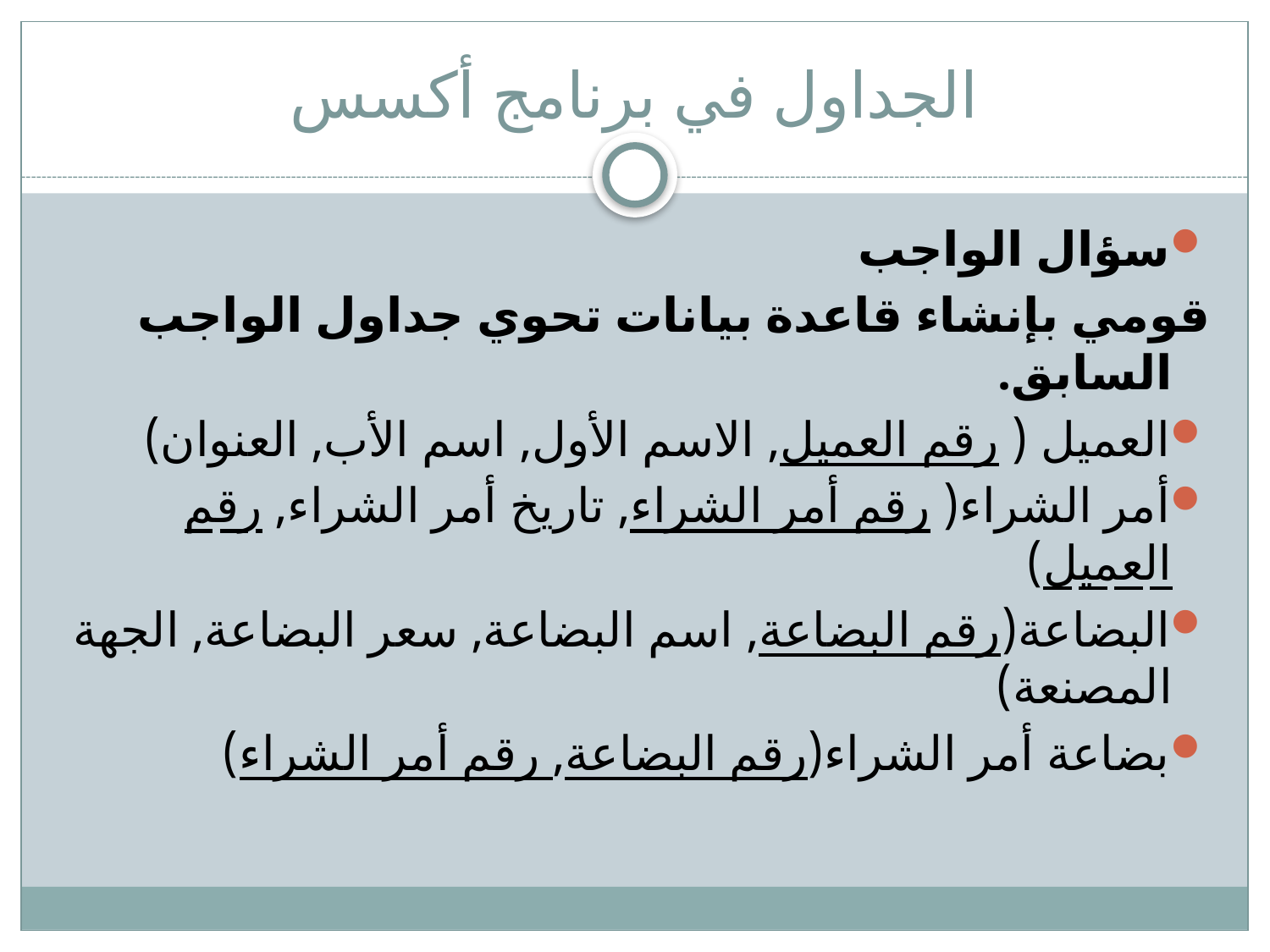

# الجداول في برنامج أكسس
سؤال الواجب
قومي بإنشاء قاعدة بيانات تحوي جداول الواجب السابق.
العميل ( رقم العميل, الاسم الأول, اسم الأب, العنوان)
أمر الشراء( رقم أمر الشراء, تاريخ أمر الشراء, رقم العميل)
البضاعة(رقم البضاعة, اسم البضاعة, سعر البضاعة, الجهة المصنعة)
بضاعة أمر الشراء(رقم البضاعة, رقم أمر الشراء)